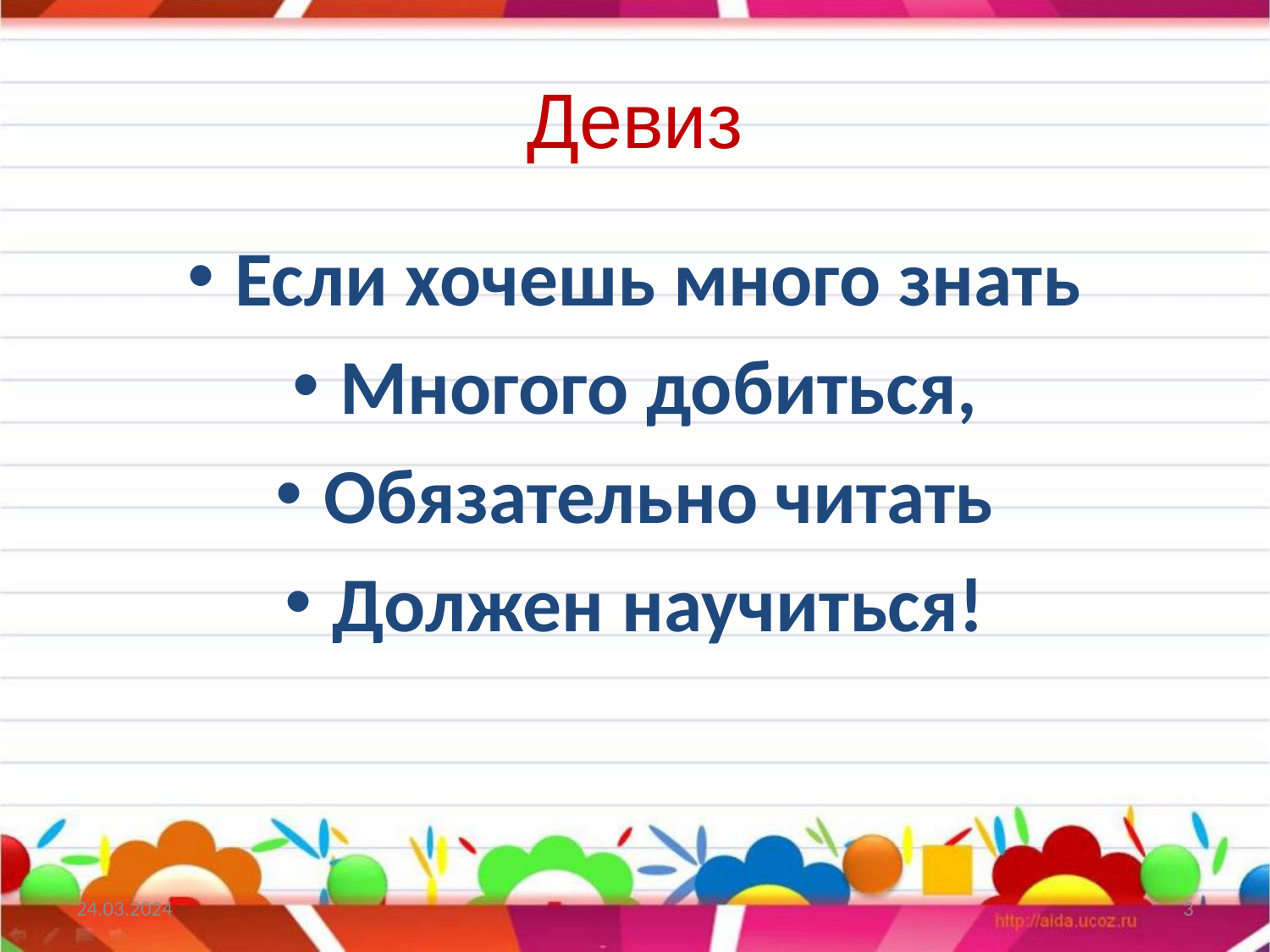

# Девиз
Если хочешь много знать
Многого добиться,
Обязательно читать
Должен научиться!
24.03.2024
3